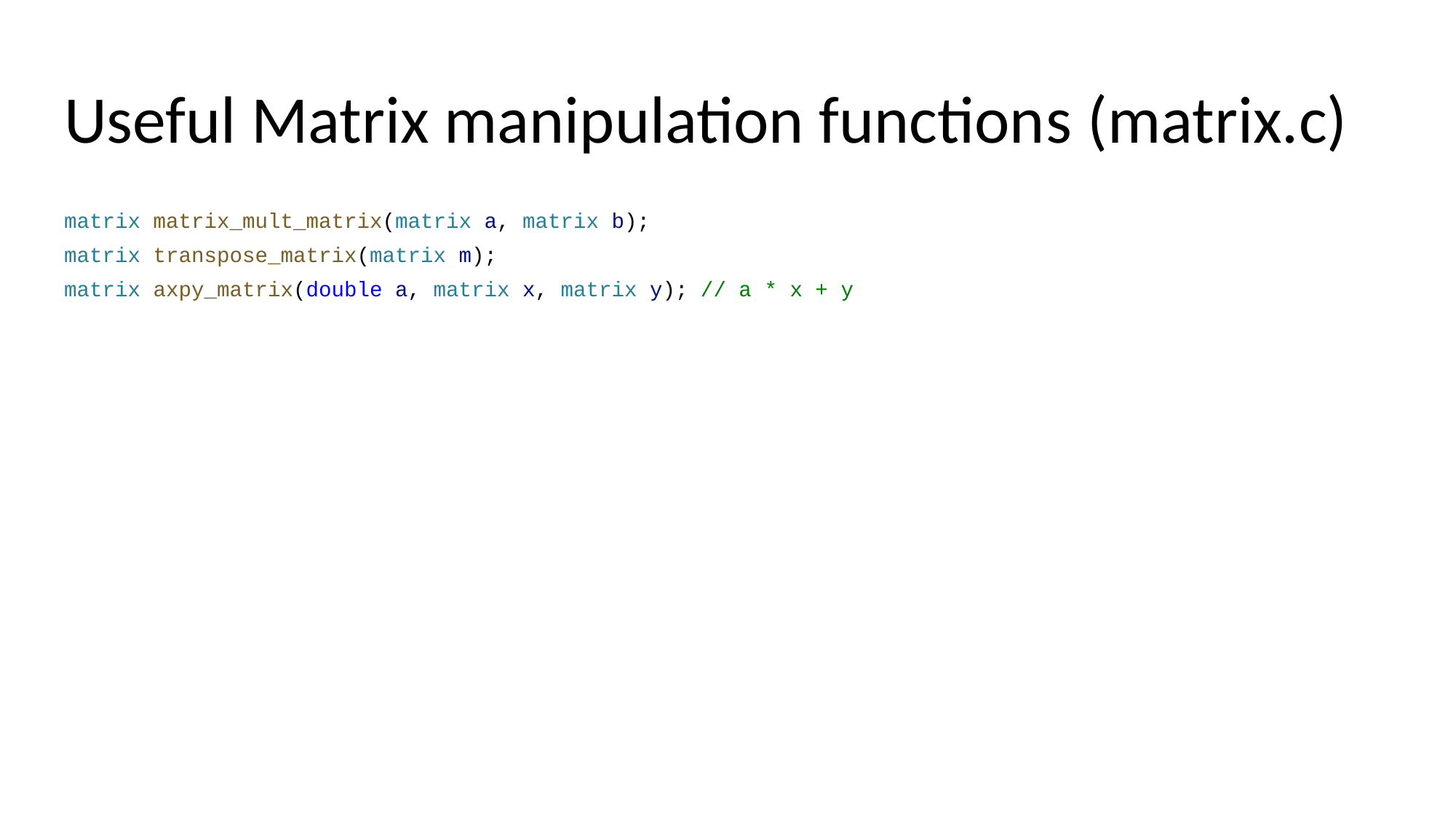

# Useful Matrix manipulation functions (matrix.c)
matrix matrix_mult_matrix(matrix a, matrix b);
matrix transpose_matrix(matrix m);
matrix axpy_matrix(double a, matrix x, matrix y); // a * x + y